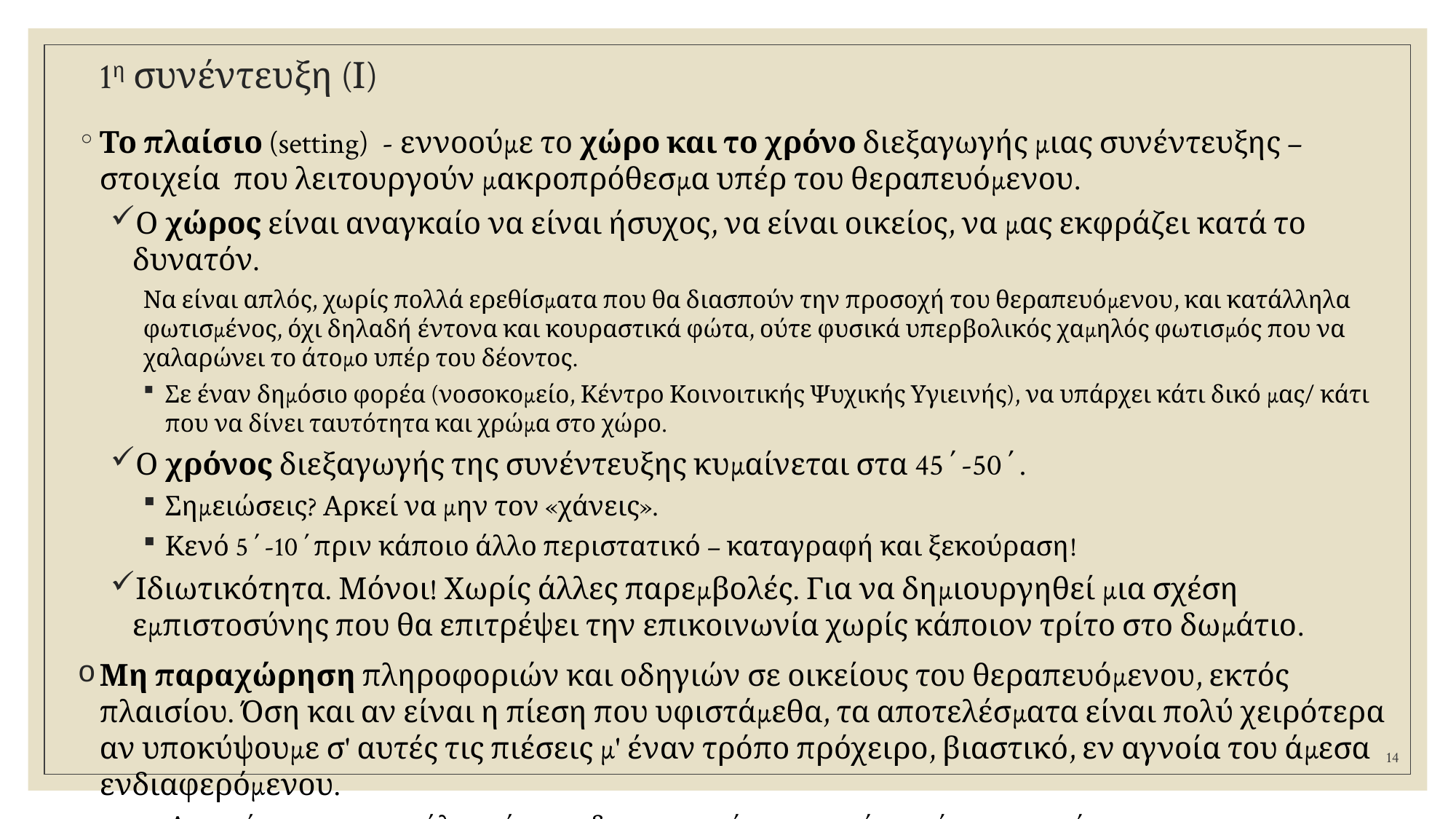

# 1η συνέντευξη (Ι)
Το πλαίσιο (setting)  - εννοούμε το χώρο και το χρόνο διεξαγωγής μιας συνέντευξης – στοιχεία  που λειτουργούν μακροπρόθεσμα υπέρ του θεραπευόμενου.
Ο χώρος είναι αναγκαίο να είναι ήσυχος, να είναι οικείος, να μας εκφράζει κατά το δυνατόν.
Να είναι απλός, χωρίς πολλά ερεθίσματα που θα διασπούν την προσοχή του θεραπευόμενου, και κατάλληλα φωτισμένος, όχι δηλαδή έντονα και κουραστικά φώτα, ούτε φυσικά υπερβολικός χαμηλός φωτισμός που να χαλαρώνει το άτομο υπέρ του δέοντος.
Σε έναν δημόσιο φορέα (νοσοκομείο, Κέντρο Κοινοιτικής Ψυχικής Υγιεινής), να υπάρχει κάτι δικό μας/ κάτι που να δίνει ταυτότητα και χρώμα στο χώρο.
Ο χρόνος διεξαγωγής της συνέντευξης κυμαίνεται στα 45΄-50΄.
Σημειώσεις? Αρκεί να μην τον «χάνεις».
Κενό 5΄-10΄πριν κάποιο άλλο περιστατικό – καταγραφή και ξεκούραση!
Ιδιωτικότητα. Μόνοι! Χωρίς άλλες παρεμβολές. Για να δημιουργηθεί μια σχέση εμπιστοσύνης που θα επιτρέψει την επικοινωνία χωρίς κάποιον τρίτο στο δωμάτιο.
Μη παραχώρηση πληροφοριών και οδηγιών σε οικείους του θεραπευόμενου, εκτός πλαισίου. Όση και αν είναι η πίεση που υφιστάμεθα, τα αποτελέσματα είναι πολύ χειρότερα αν υποκύψουμε σ' αυτές τις πιέσεις μ' έναν τρόπο πρόχειρο, βιαστικό, εν αγνοία του άμεσα ενδιαφερόμενου.
    Αν πρόκειται για ανήλικα άτομα, διαφοροποίηση αυτού σε κάποια σημεία
Αυξάνει δραματικά η πιθανότητα σε αυτή την περίπτωση να «χάσουμε» το περιστατικό.
14